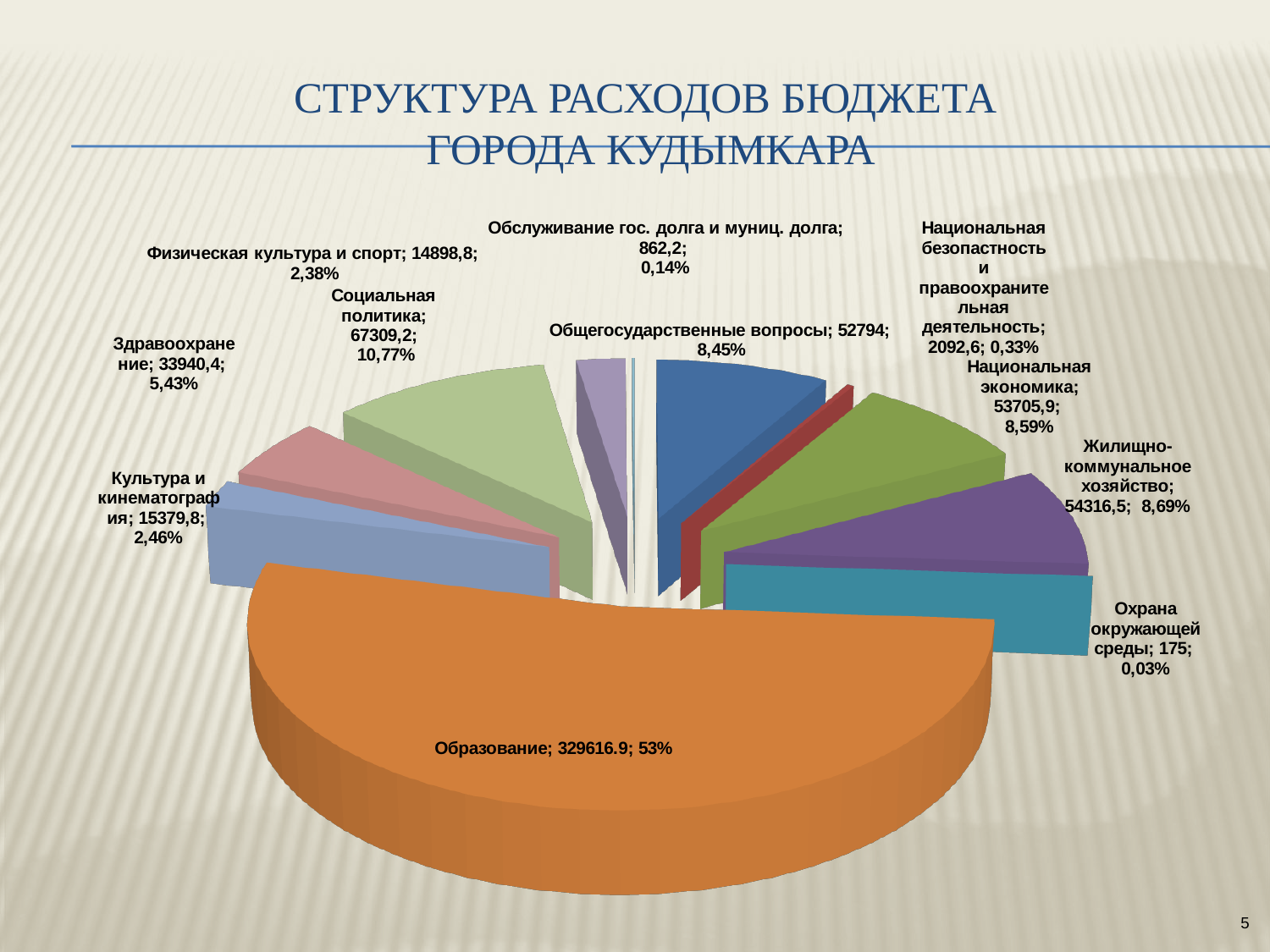

# СТРУКТУРА РАСХОДОВ бюджета города Кудымкара

[unsupported chart]

5